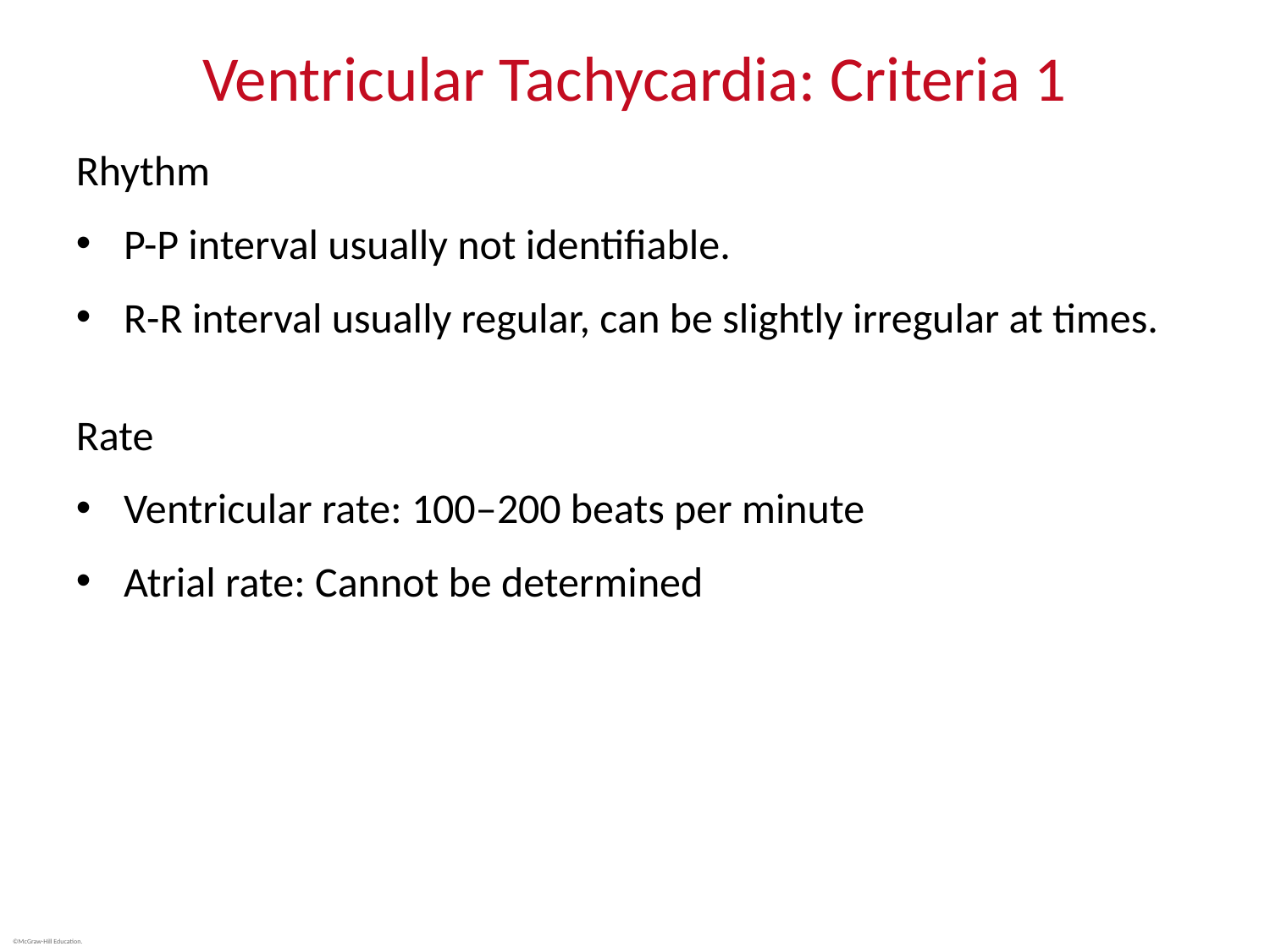

# Ventricular Tachycardia: Criteria 1
Rhythm
P-P interval usually not identifiable.
R-R interval usually regular, can be slightly irregular at times.
Rate
Ventricular rate: 100‒200 beats per minute
Atrial rate: Cannot be determined